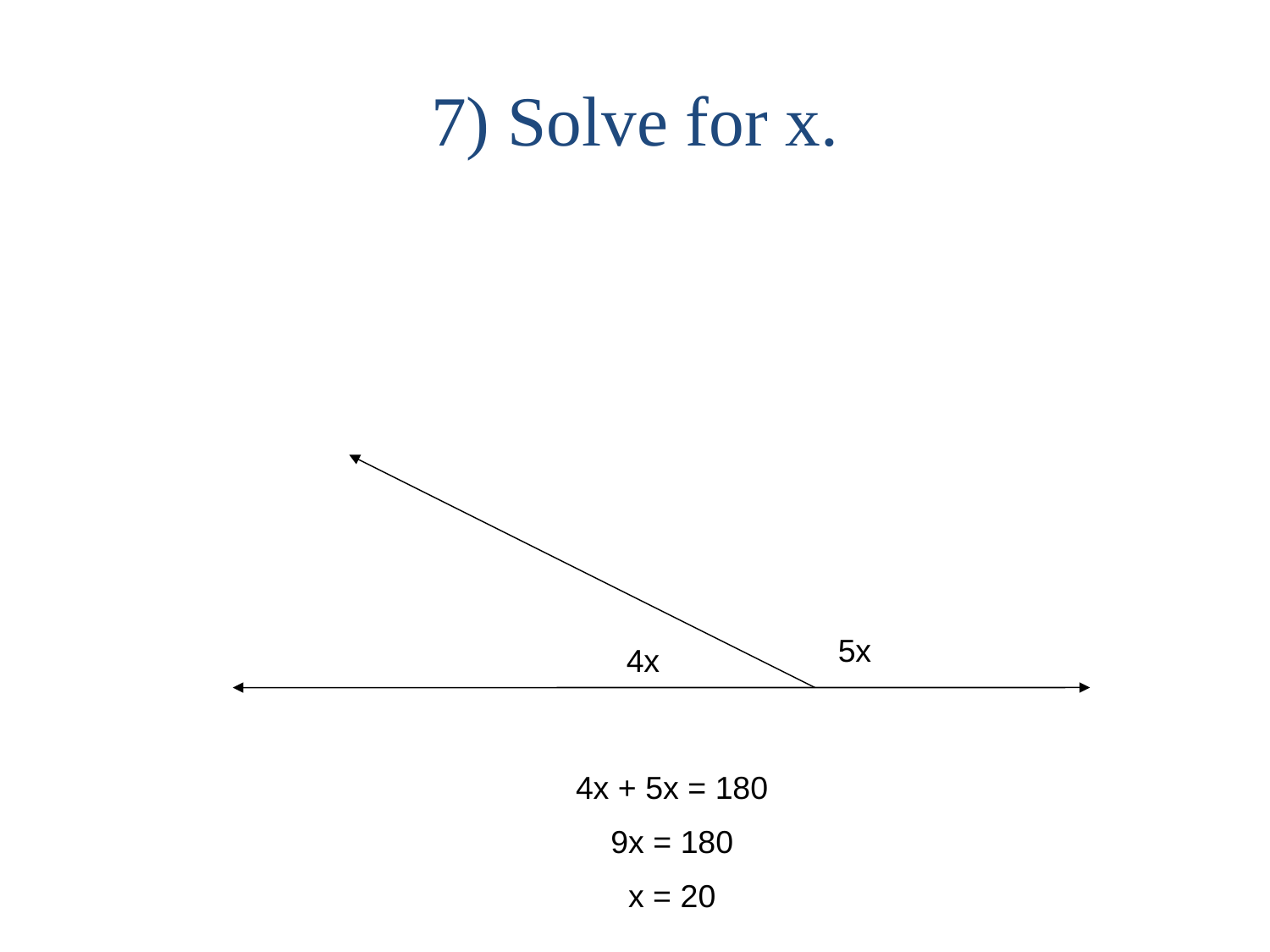

7) Solve for x.

5x
4x

4x + 5x = 180
9x = 180
x = 20